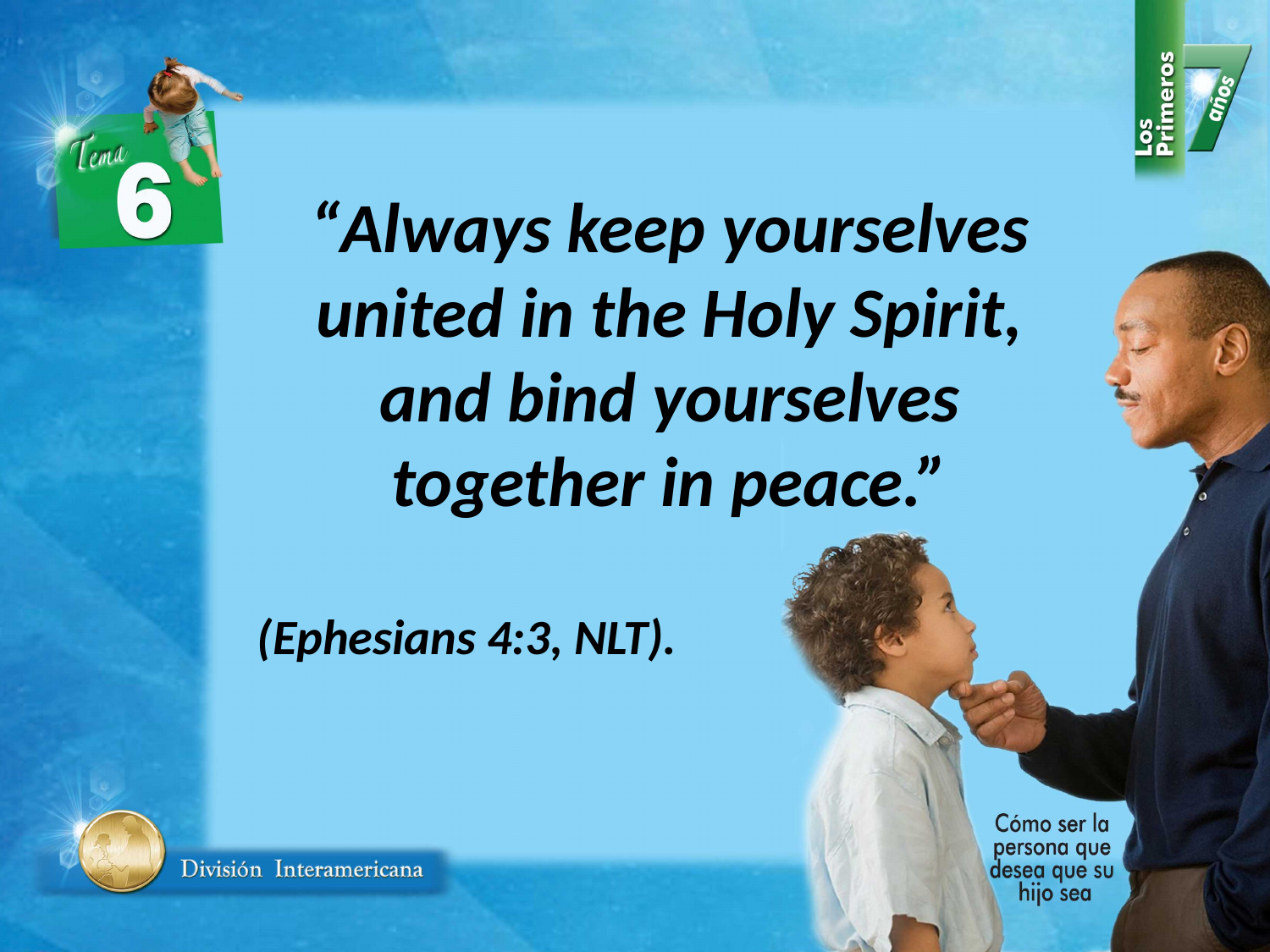

“Always keep yourselves united in the Holy Spirit, and bind yourselves together in peace.”

(Ephesians 4:3, NLT).